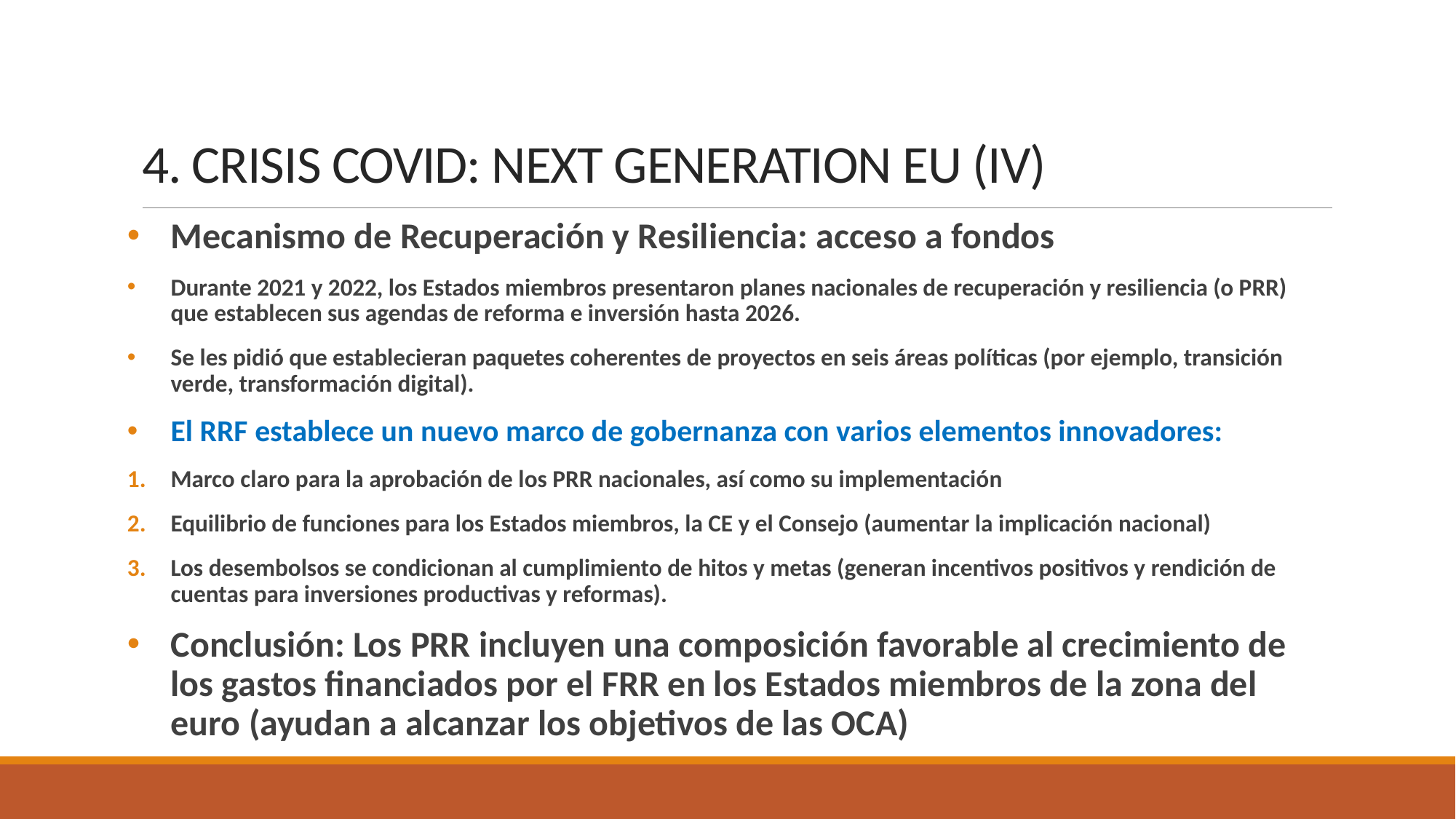

4. CRISIS COVID: NEXT GENERATION EU (IV)
Mecanismo de Recuperación y Resiliencia: acceso a fondos
Durante 2021 y 2022, los Estados miembros presentaron planes nacionales de recuperación y resiliencia (o PRR) que establecen sus agendas de reforma e inversión hasta 2026.
Se les pidió que establecieran paquetes coherentes de proyectos en seis áreas políticas (por ejemplo, transición verde, transformación digital).
El RRF establece un nuevo marco de gobernanza con varios elementos innovadores:
Marco claro para la aprobación de los PRR nacionales, así como su implementación
Equilibrio de funciones para los Estados miembros, la CE y el Consejo (aumentar la implicación nacional)
Los desembolsos se condicionan al cumplimiento de hitos y metas (generan incentivos positivos y rendición de cuentas para inversiones productivas y reformas).
Conclusión: Los PRR incluyen una composición favorable al crecimiento de los gastos financiados por el FRR en los Estados miembros de la zona del euro (ayudan a alcanzar los objetivos de las OCA)